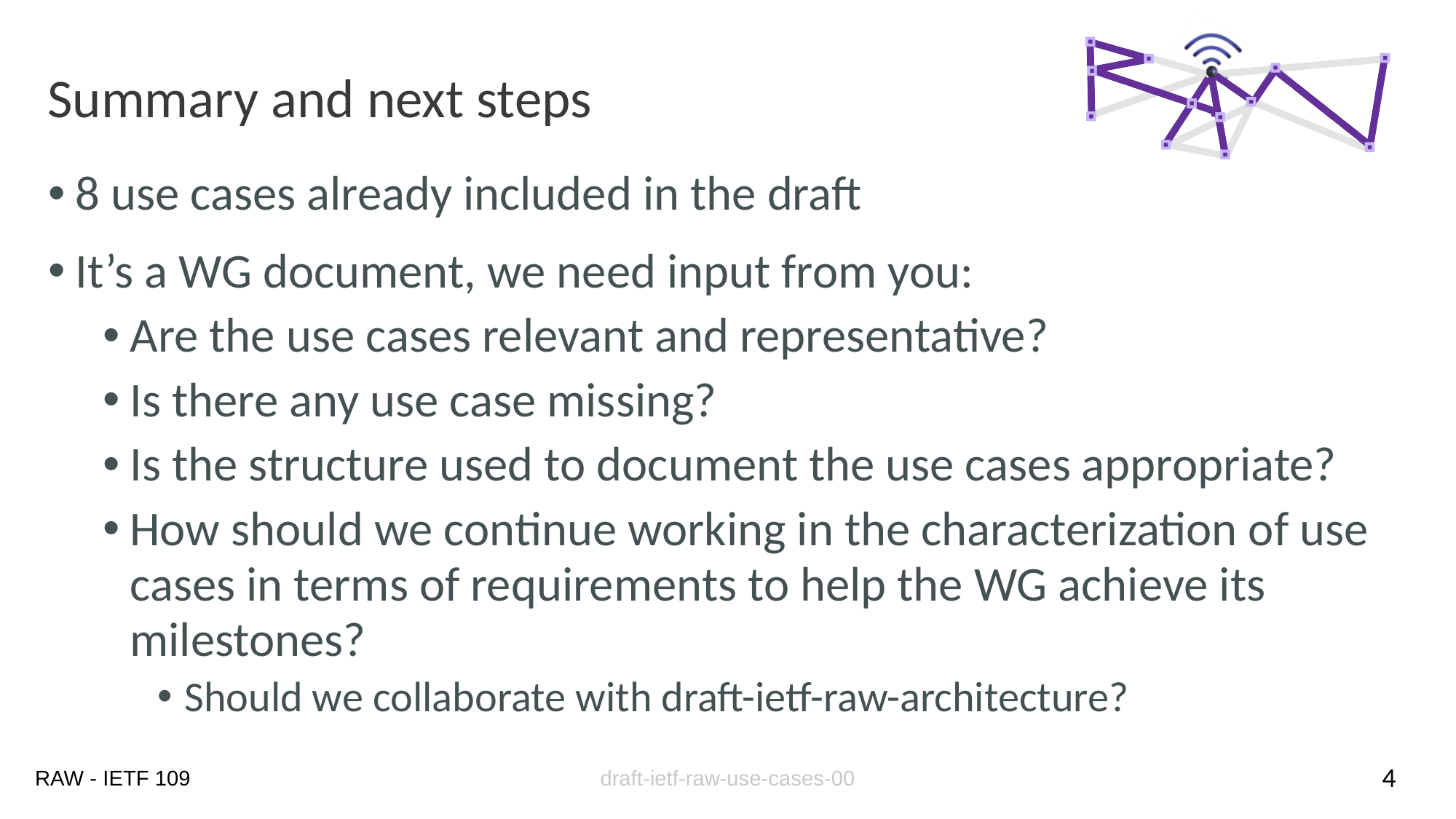

# Summary and next steps
8 use cases already included in the draft
It’s a WG document, we need input from you:
Are the use cases relevant and representative?
Is there any use case missing?
Is the structure used to document the use cases appropriate?
How should we continue working in the characterization of use cases in terms of requirements to help the WG achieve its milestones?
Should we collaborate with draft-ietf-raw-architecture?
4
draft-ietf-raw-use-cases-00